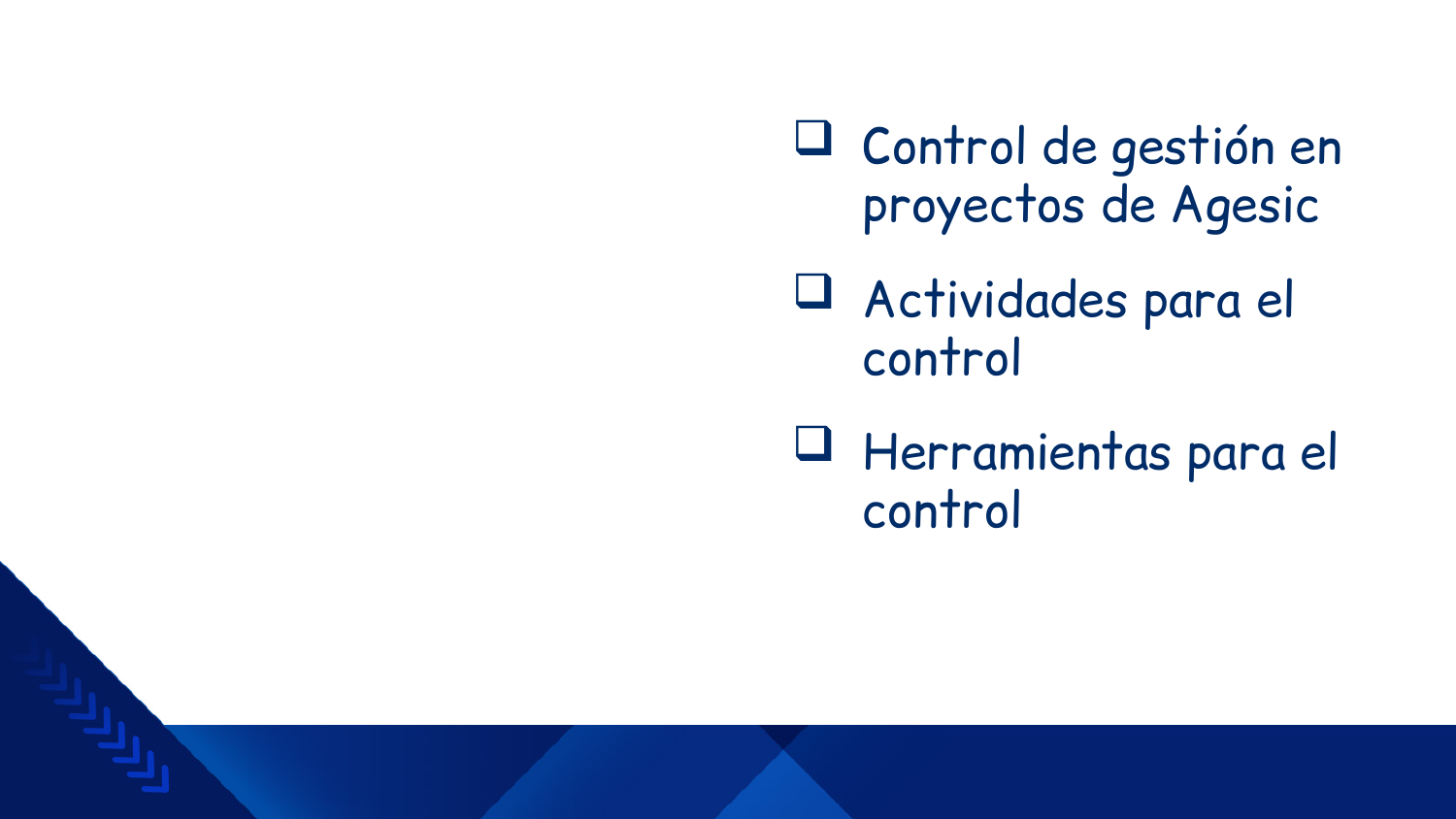

Control de gestión en proyectos de Agesic
Actividades para el control
Herramientas para el control